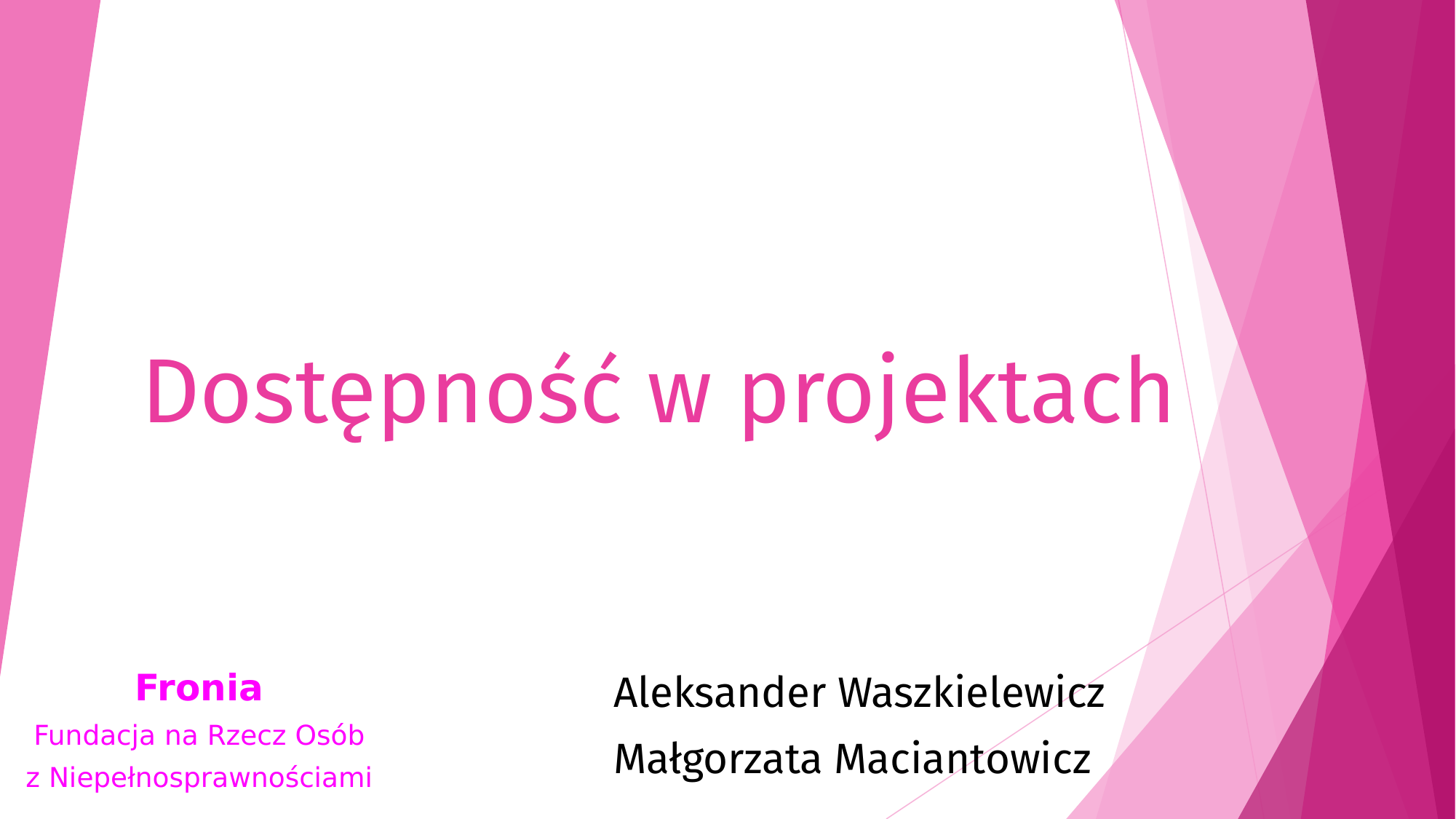

# Dostępność w projektach
Aleksander Waszkielewicz
Małgorzata Maciantowicz